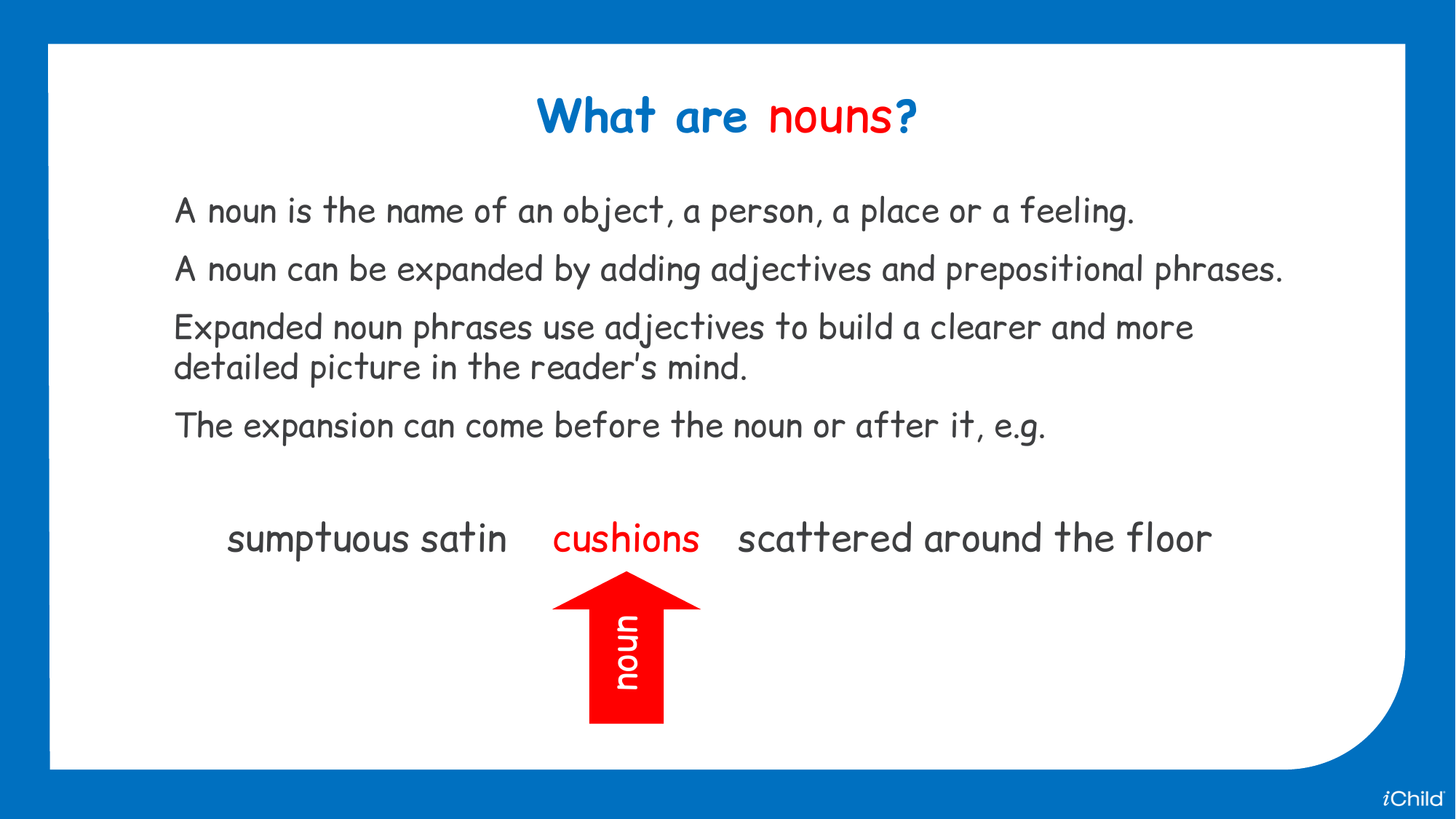

What are nouns?
A noun is the name of an object, a person, a place or a feeling.
A noun can be expanded by adding adjectives and prepositional phrases.
Expanded noun phrases use adjectives to build a clearer and more detailed picture in the reader’s mind.
The expansion can come before the noun or after it, e.g.
sumptuous satin
cushions
scattered around the floor

noun